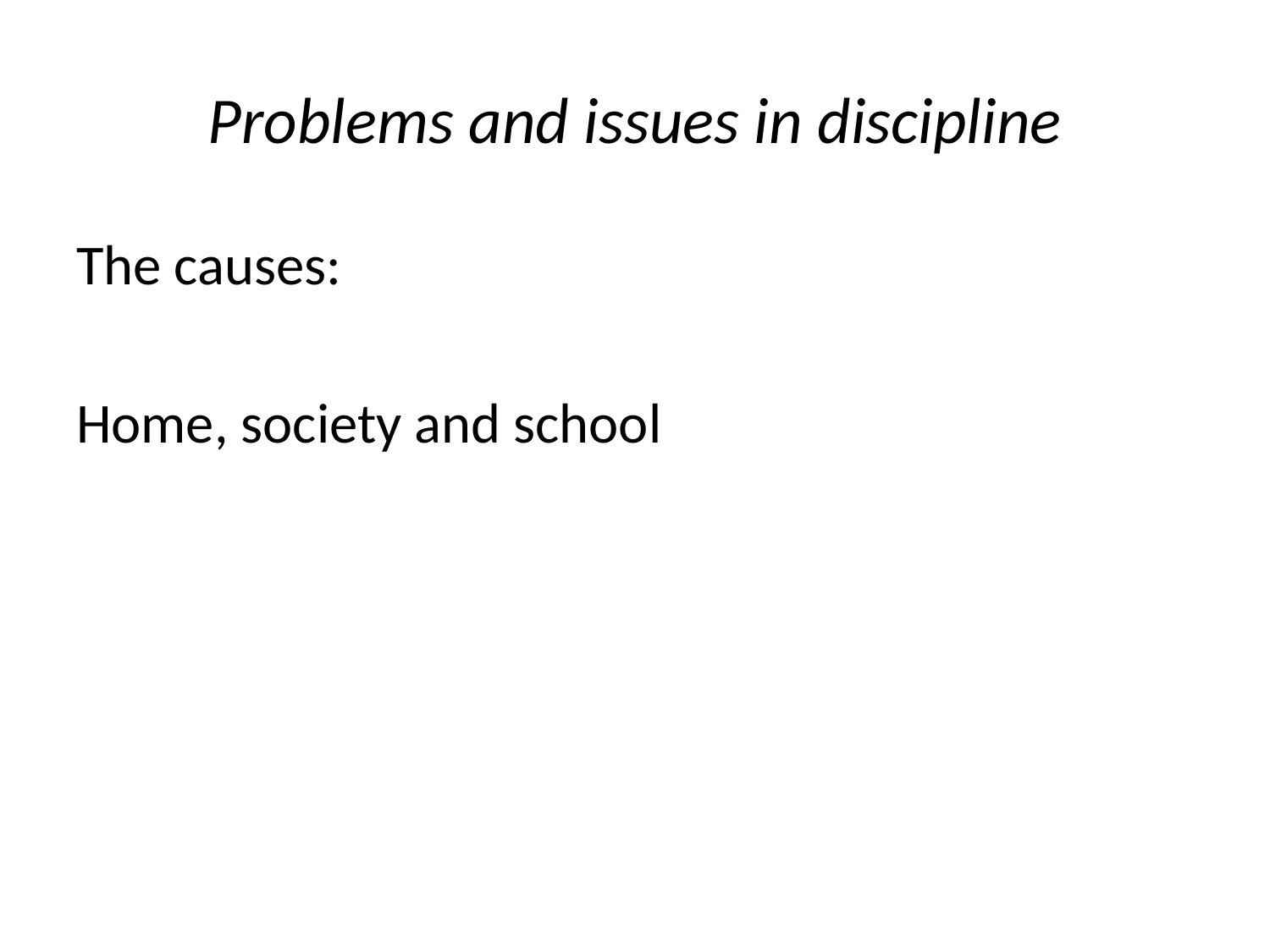

# Problems and issues in discipline
The causes:

Home, society and school